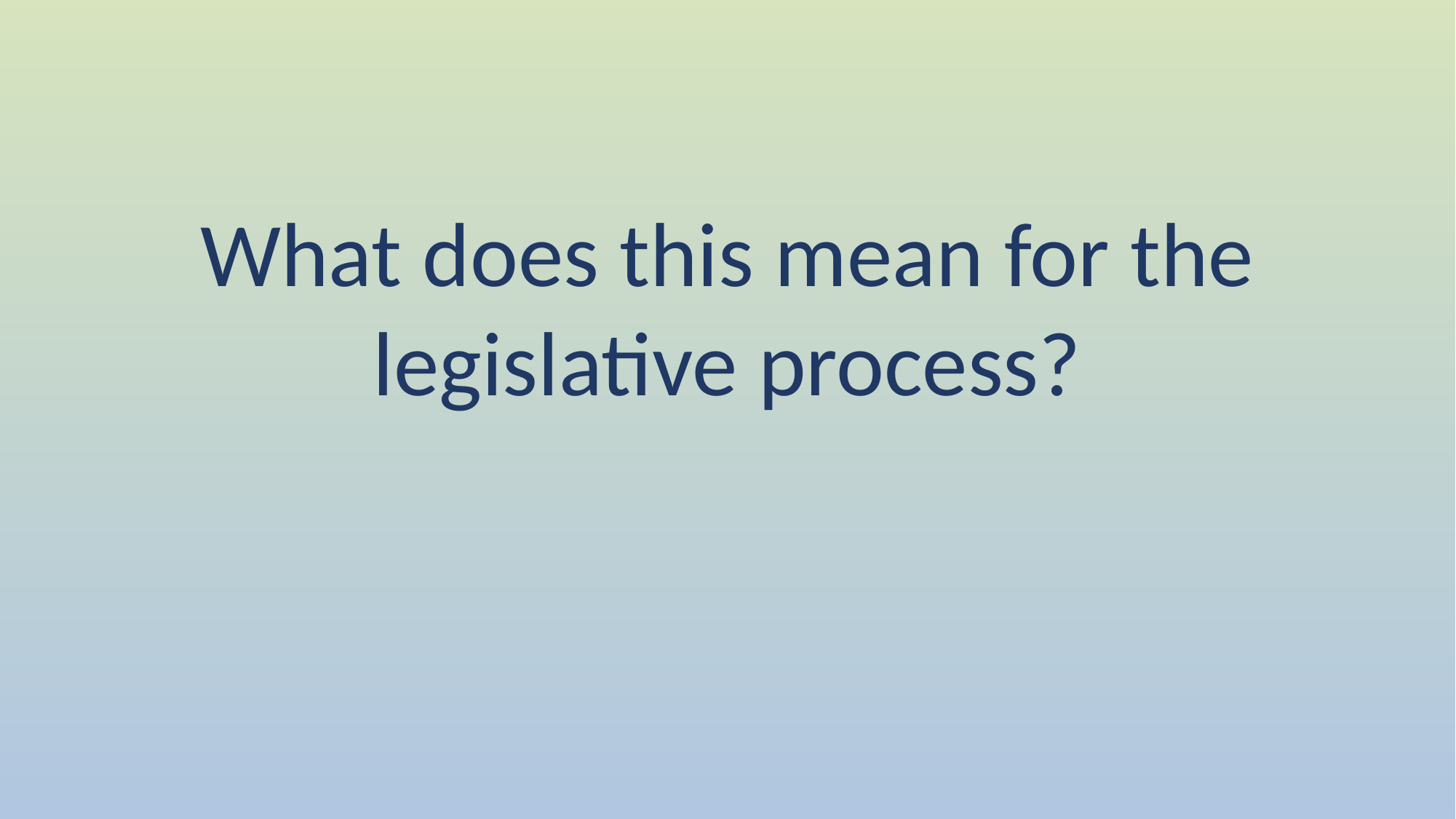

What does this mean for the legislative process?